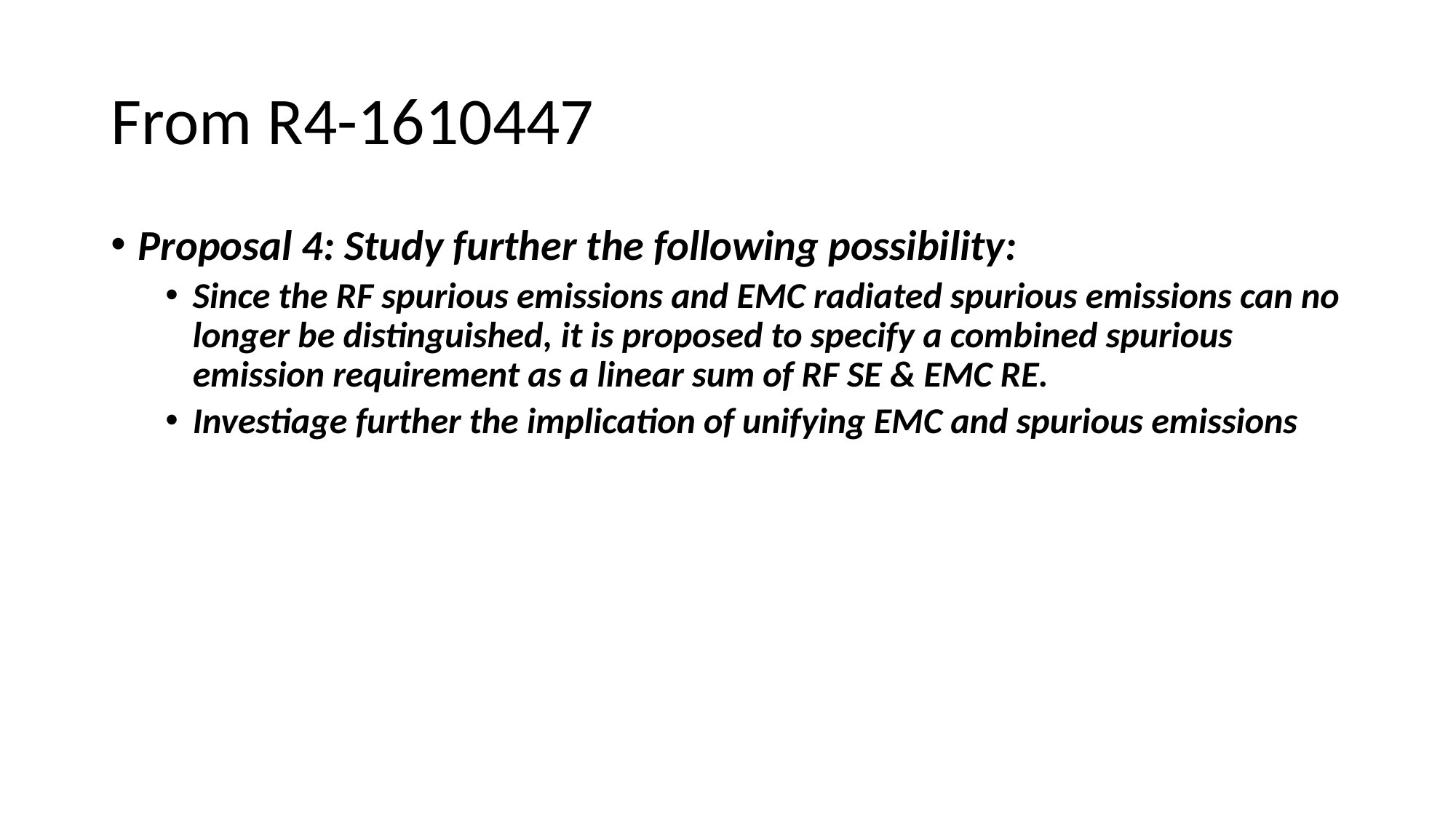

# From R4-1610447
Proposal 4: Study further the following possibility:
Since the RF spurious emissions and EMC radiated spurious emissions can no longer be distinguished, it is proposed to specify a combined spurious emission requirement as a linear sum of RF SE & EMC RE.
Investiage further the implication of unifying EMC and spurious emissions